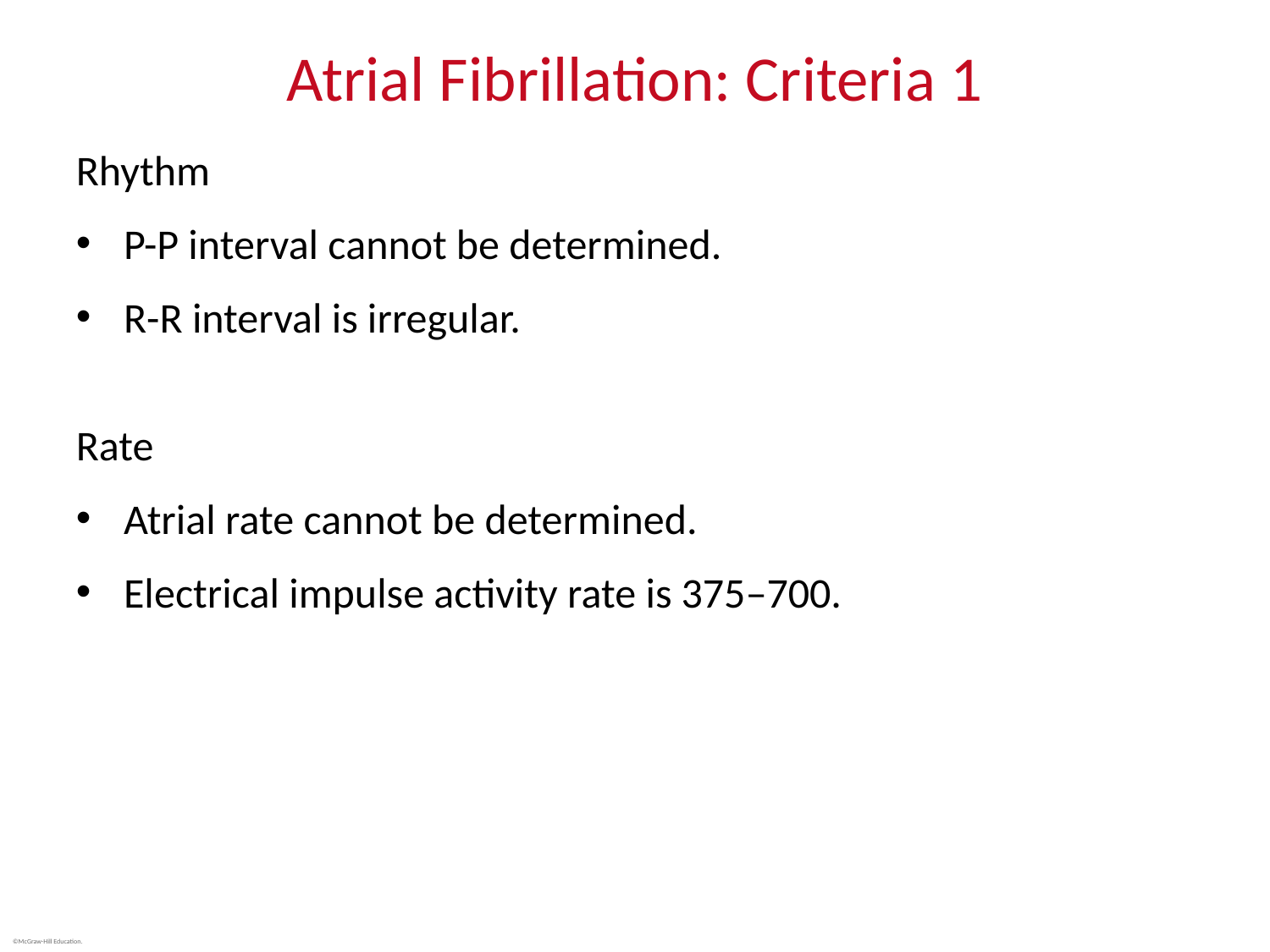

# Atrial Fibrillation: Criteria 1
Rhythm
P-P interval cannot be determined.
R-R interval is irregular.
Rate
Atrial rate cannot be determined.
Electrical impulse activity rate is 375‒700.